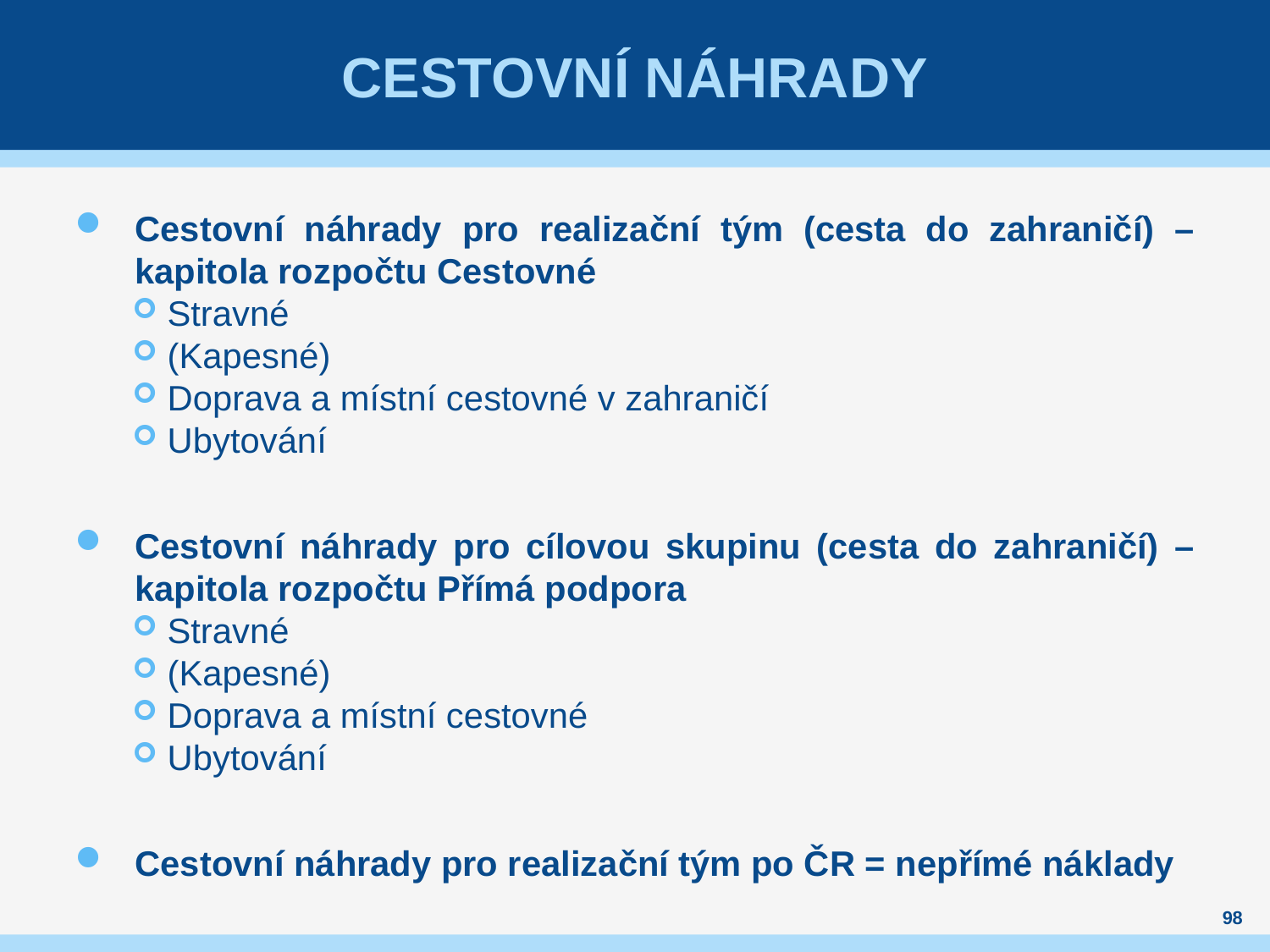

# Cestovní náhrady
Cestovní náhrady pro realizační tým (cesta do zahraničí) – kapitola rozpočtu Cestovné
Stravné
(Kapesné)
Doprava a místní cestovné v zahraničí
Ubytování

Cestovní náhrady pro cílovou skupinu (cesta do zahraničí) – kapitola rozpočtu Přímá podpora
Stravné
(Kapesné)
Doprava a místní cestovné
Ubytování

Cestovní náhrady pro realizační tým po ČR = nepřímé náklady

98